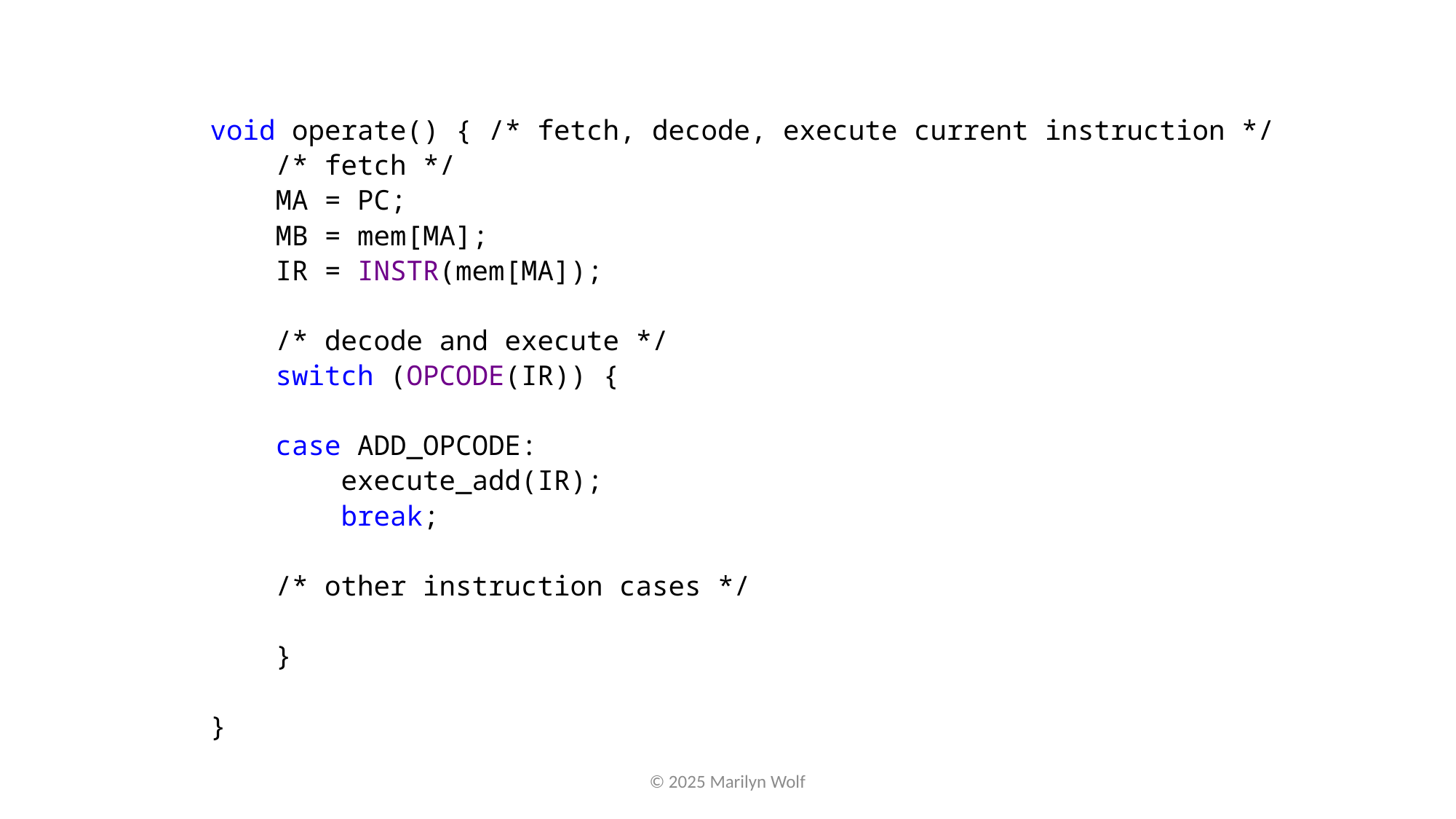

void operate() { /* fetch, decode, execute current instruction */
    /* fetch */
    MA = PC;
    MB = mem[MA];
    IR = INSTR(mem[MA]);

    /* decode and execute */
    switch (OPCODE(IR)) {

    case ADD_OPCODE:
        execute_add(IR);
        break;

    /* other instruction cases */

    }

}
© 2025 Marilyn Wolf